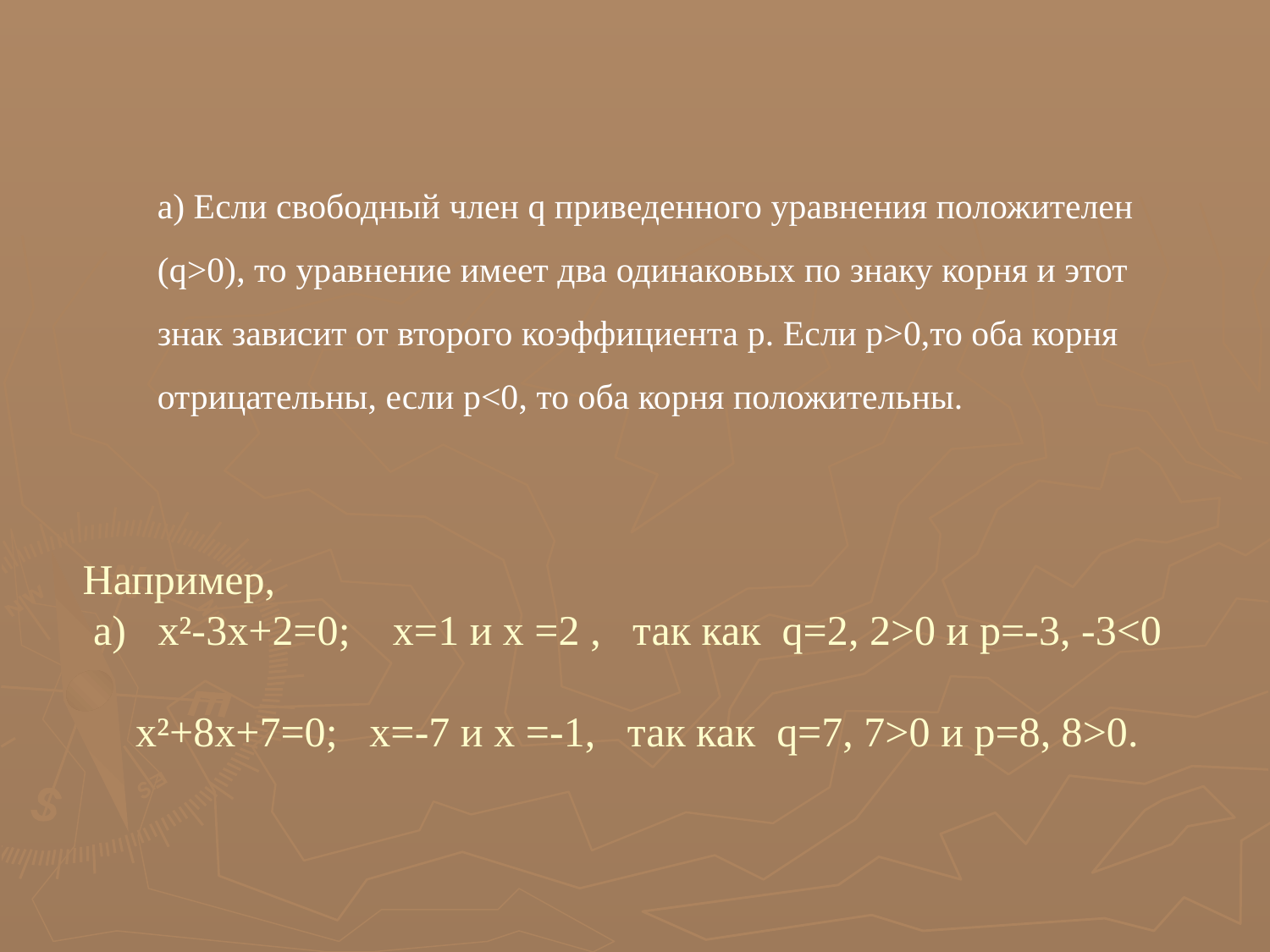

а) Если свободный член q приведенного уравнения положителен (q>0), то уравнение имеет два одинаковых по знаку корня и этот знак зависит от второго коэффициента p. Если p>0,то оба корня отрицательны, если p<0, то оба корня положительны.
Например,
 а)   x²-3x+2=0;    x=1 и x =2 ,   так как  q=2, 2>0 и p=-3, -3<0
     x²+8x+7=0;   x=-7 и x =-1,   так как  q=7, 7>0 и p=8, 8>0.